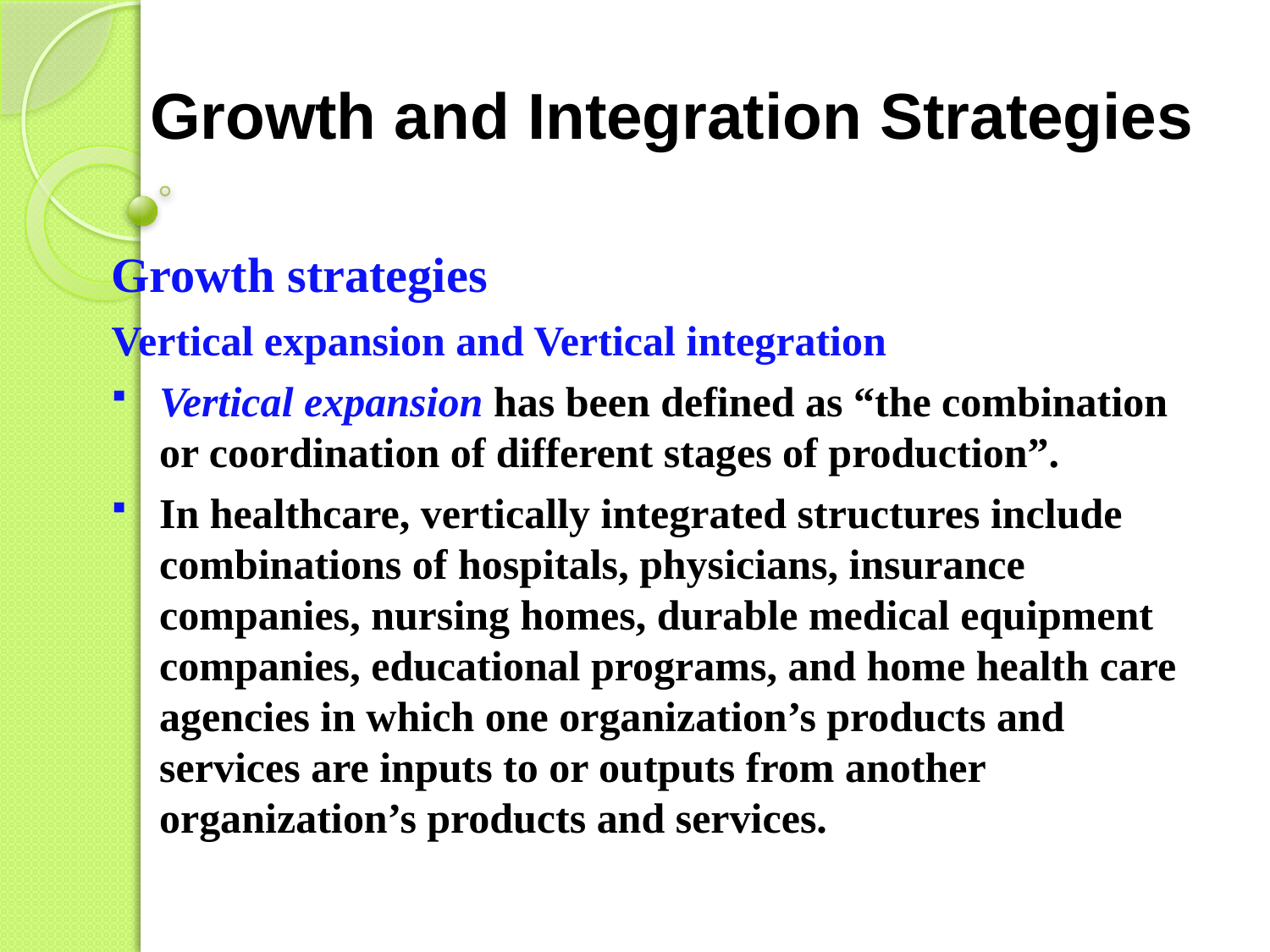

# Growth and Integration Strategies
Growth strategies
Vertical expansion and Vertical integration
Vertical expansion has been defined as “the combination or coordination of different stages of production”.
In healthcare, vertically integrated structures include combinations of hospitals, physicians, insurance companies, nursing homes, durable medical equipment companies, educational programs, and home health care agencies in which one organization’s products and services are inputs to or outputs from another organization’s products and services.